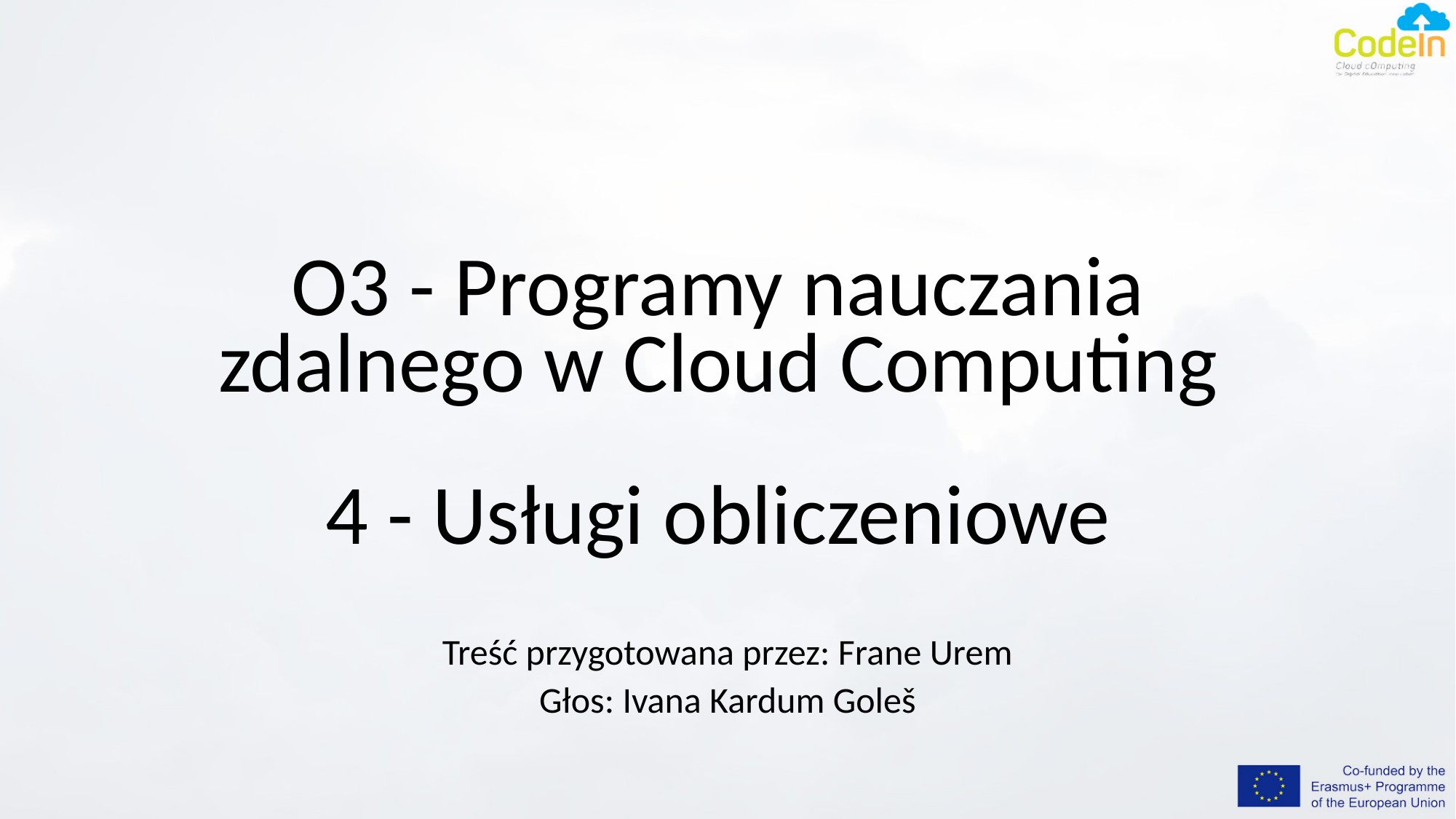

# O3 - Programy nauczania zdalnego w Cloud Computing 4 - Usługi obliczeniowe

Treść przygotowana przez: Frane Urem
Głos: Ivana Kardum Goleš